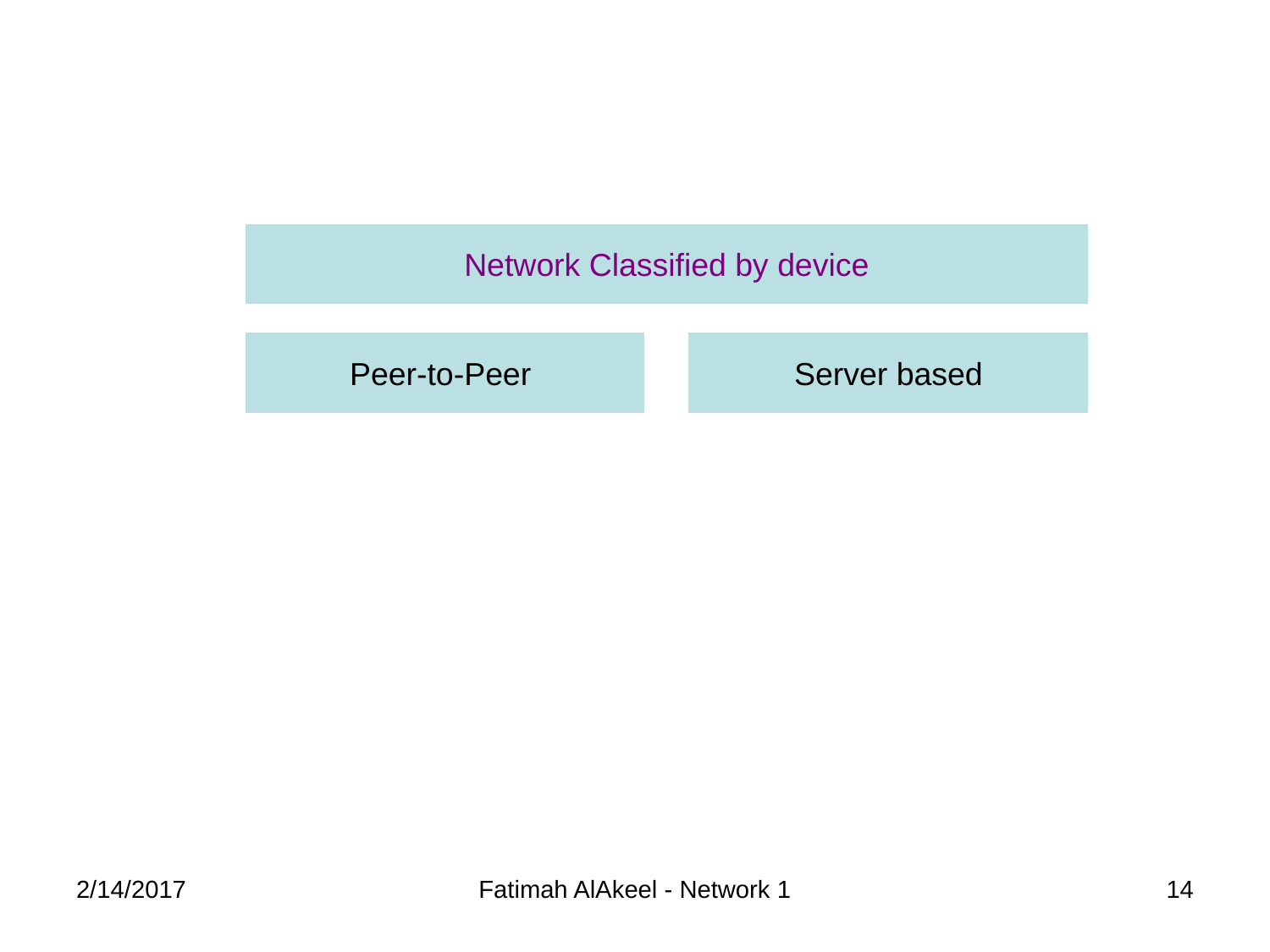

Network Classified by device
Peer-to-Peer
Server based
2/14/2017
Fatimah AlAkeel - Network 1
14